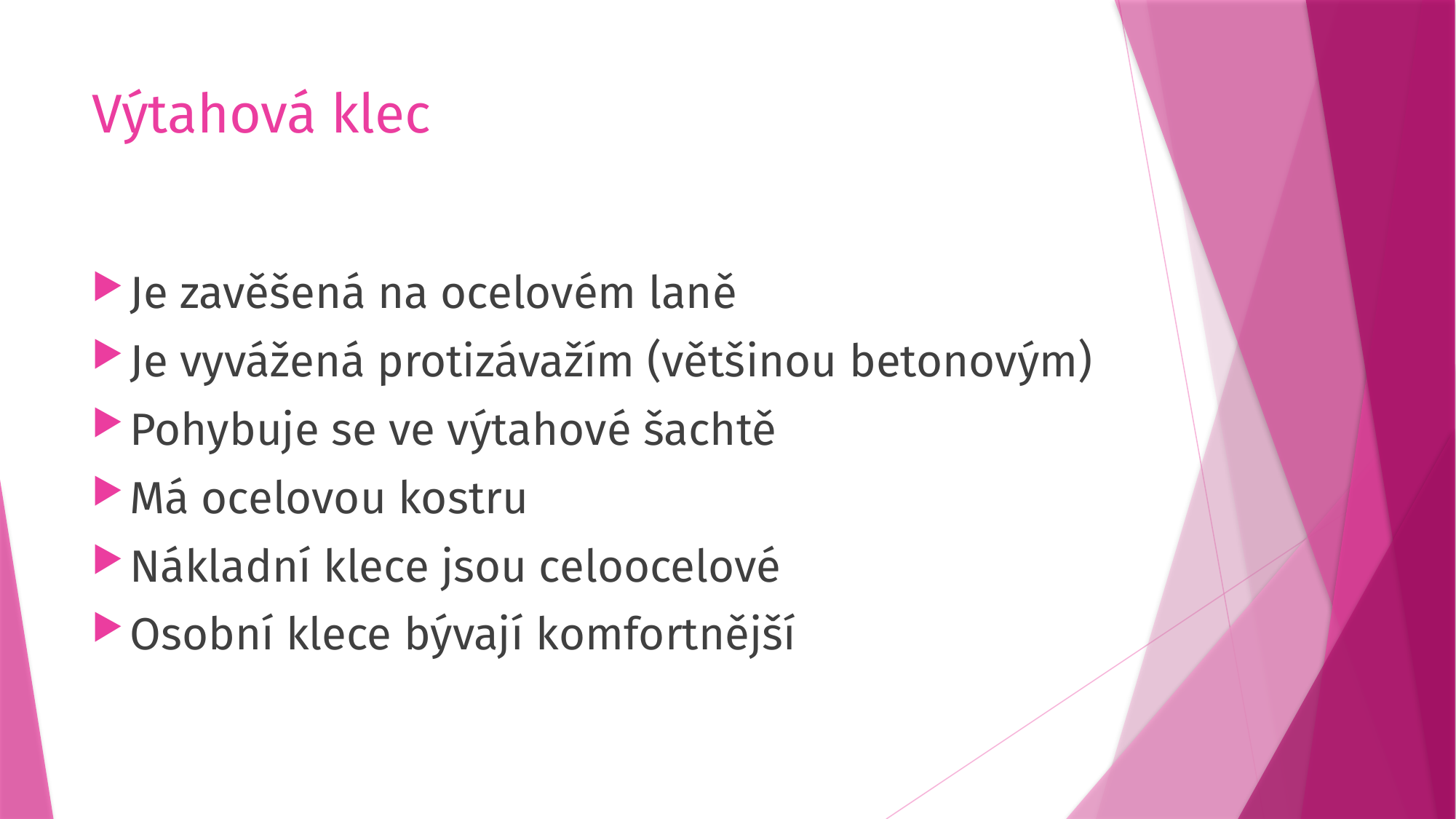

# Výtahová klec
Je zavěšená na ocelovém laně
Je vyvážená protizávažím (většinou betonovým)
Pohybuje se ve výtahové šachtě
Má ocelovou kostru
Nákladní klece jsou celoocelové
Osobní klece bývají komfortnější